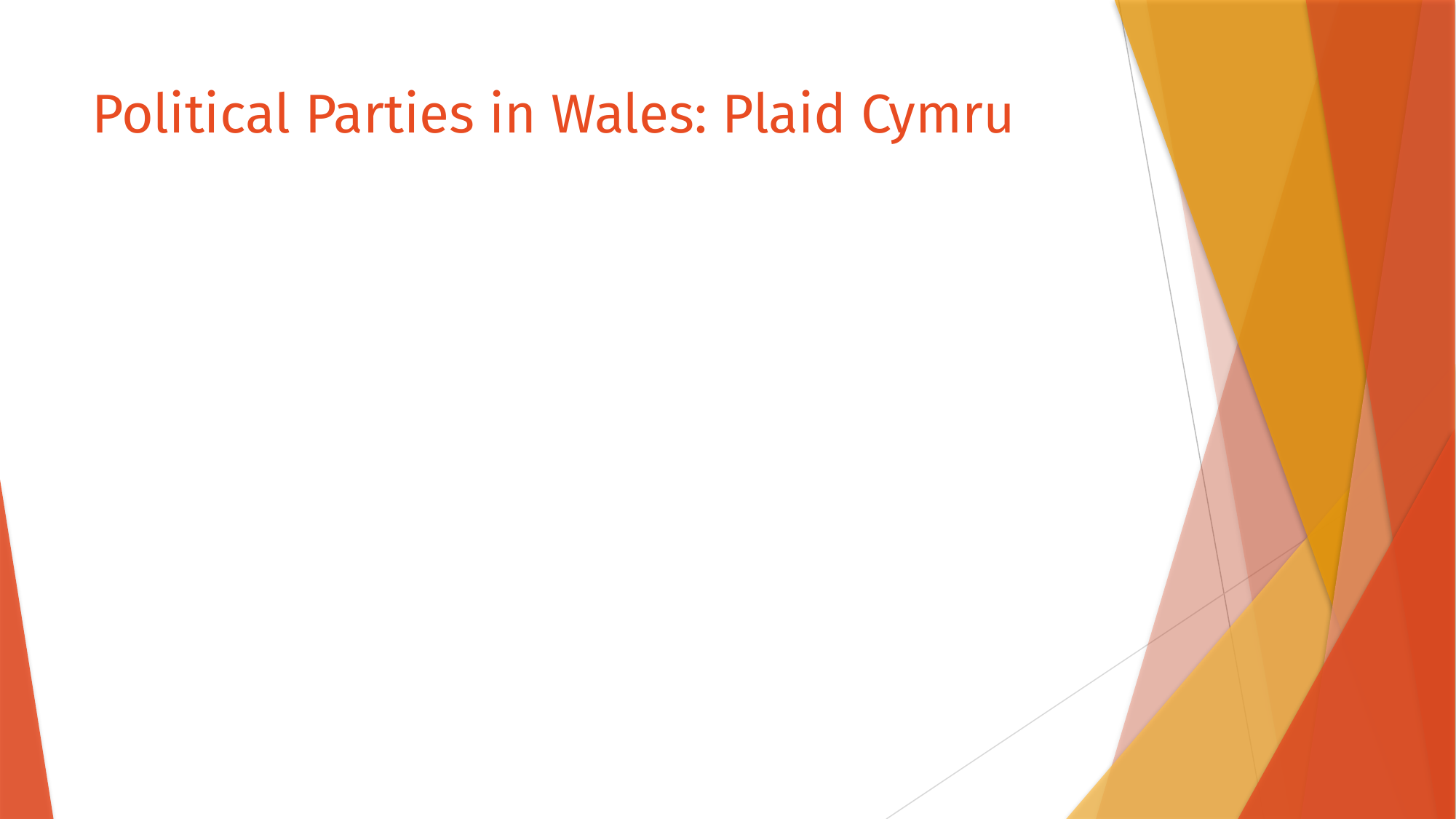

# Political Parties in Wales: Plaid Cymru